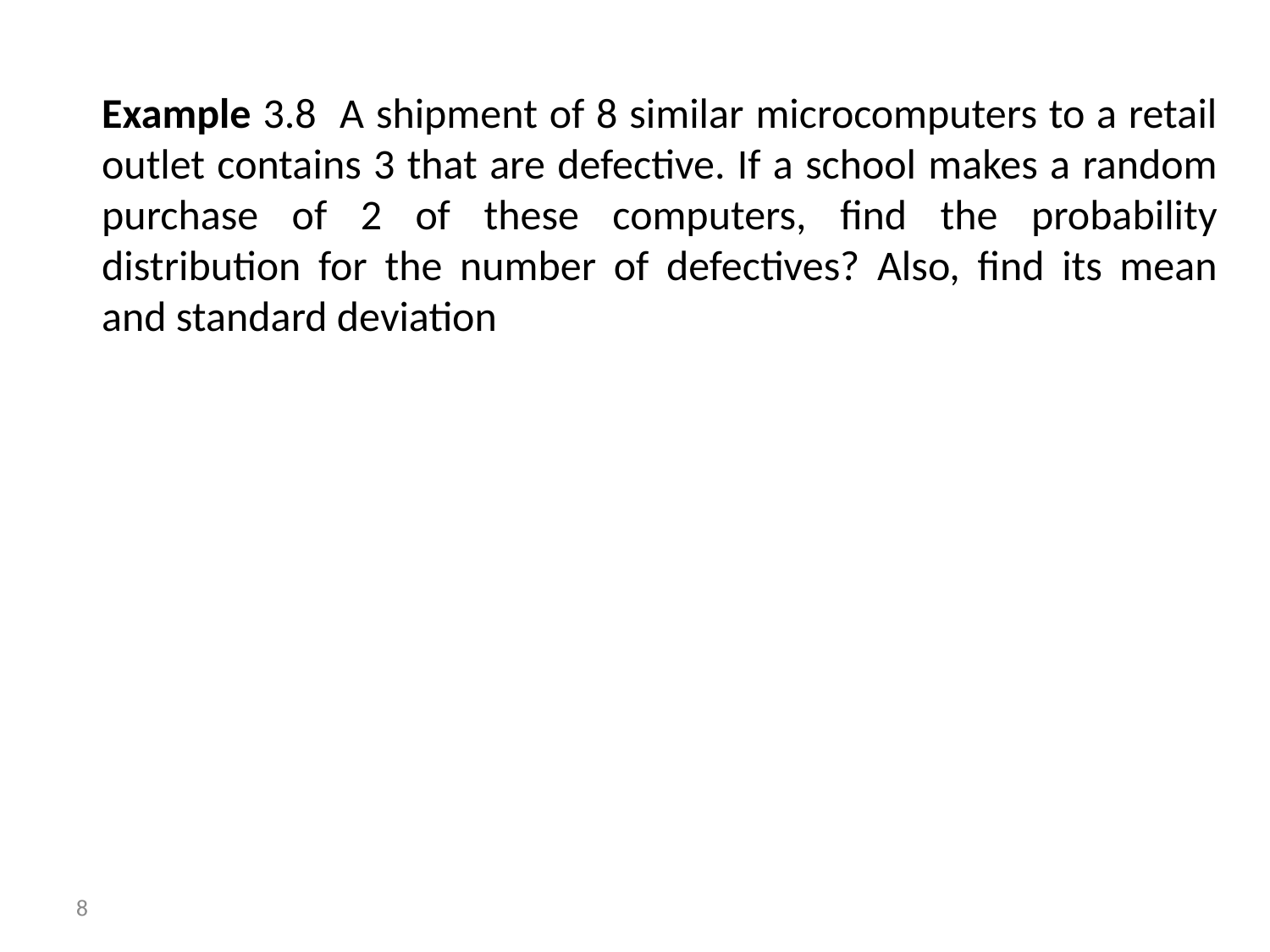

Example 3.8  A shipment of 8 similar microcomputers to a retail outlet contains 3 that are defective. If a school makes a random purchase of 2 of these computers, find the probability distribution for the number of defectives? Also, find its mean and standard deviation
8